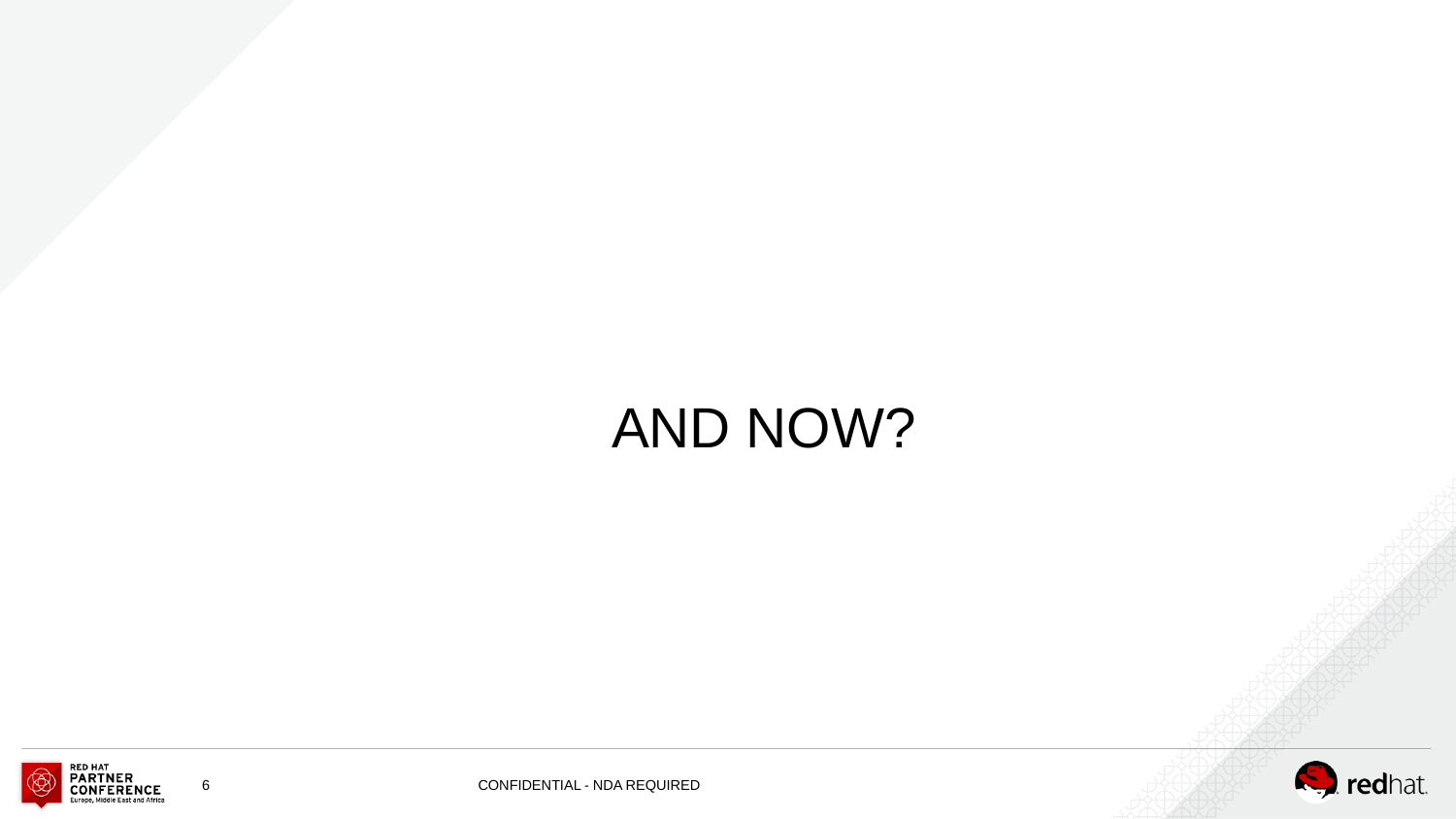

# AND NOW?
6
CONFIDENTIAL - NDA REQUIRED